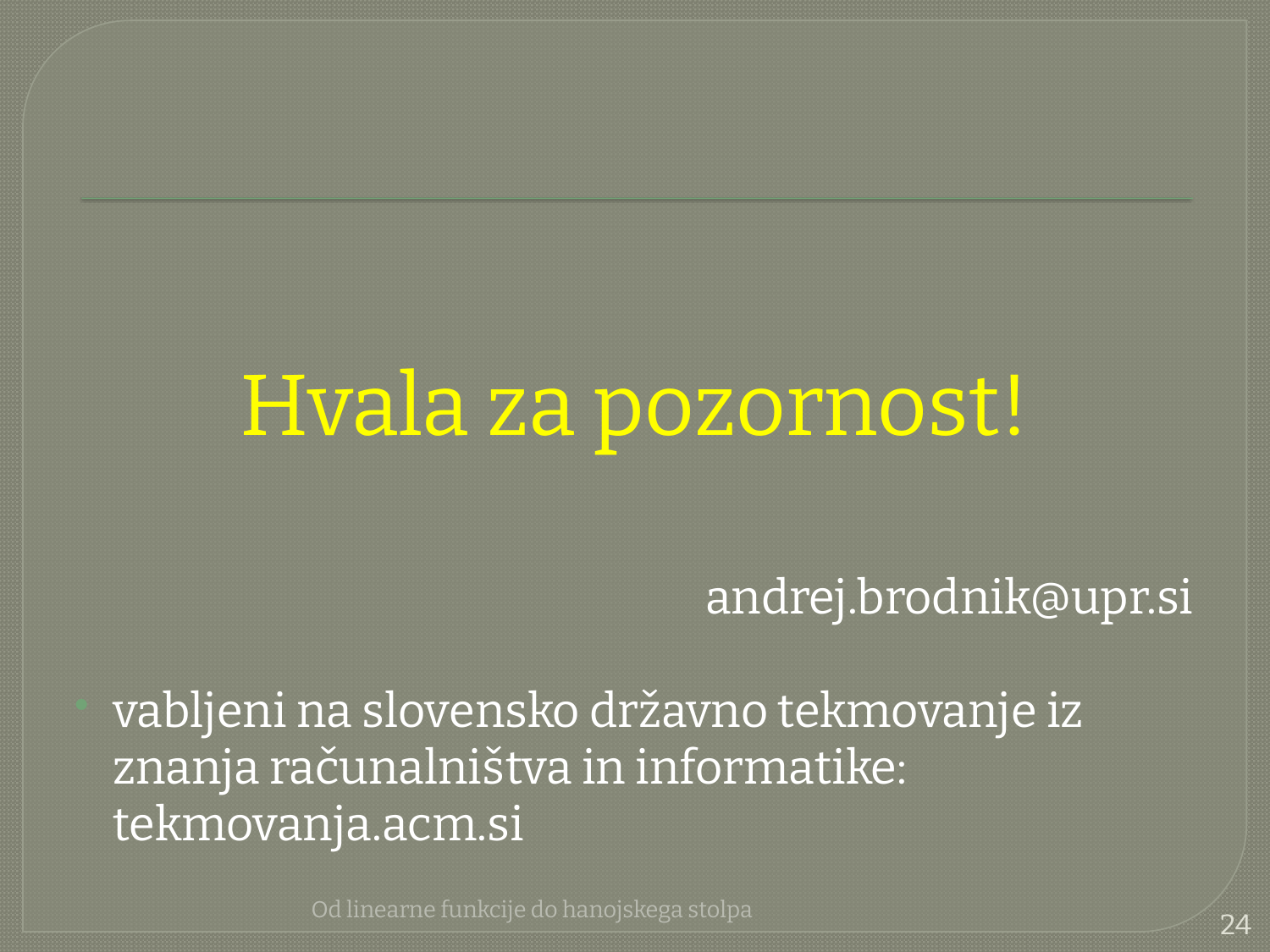

#

Hvala za pozornost!

andrej.brodnik@upr.si

vabljeni na slovensko državno tekmovanje iz znanja računalništva in informatike: tekmovanja.acm.si
Od linearne funkcije do hanojskega stolpa
24